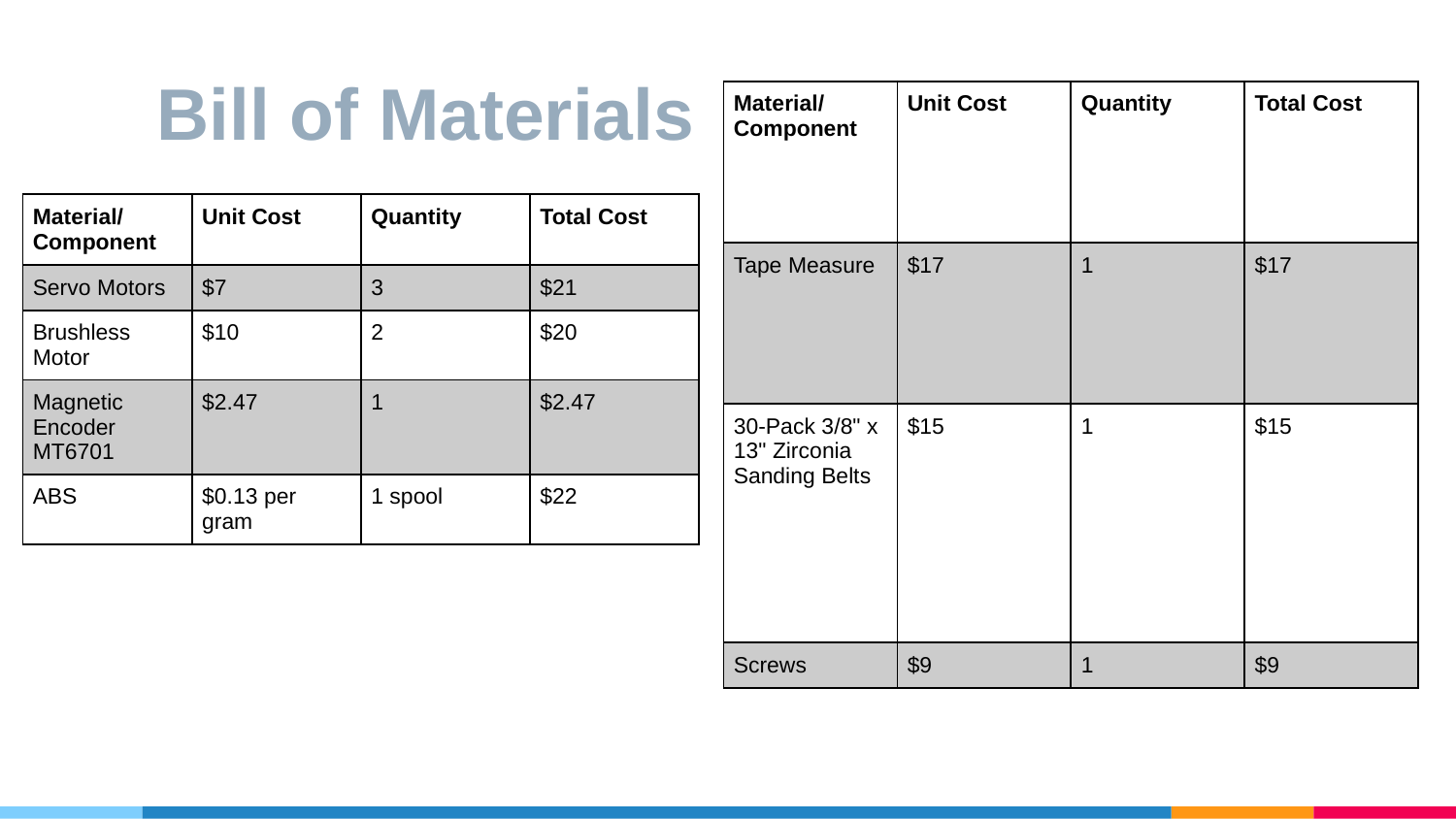

# Bill of Materials
| Material/ Component | Unit Cost | Quantity | Total Cost |
| --- | --- | --- | --- |
| Tape Measure | $17 | 1 | $17 |
| 30-Pack 3/8" x 13" Zirconia Sanding Belts | $15 | 1 | $15 |
| Screws | $9 | 1 | $9 |
| Material/ Component | Unit Cost | Quantity | Total Cost |
| --- | --- | --- | --- |
| Servo Motors | $7 | 3 | $21 |
| Brushless Motor | $10 | 2 | $20 |
| Magnetic Encoder MT6701 | $2.47 | 1 | $2.47 |
| ABS | $0.13 per gram | 1 spool | $22 |